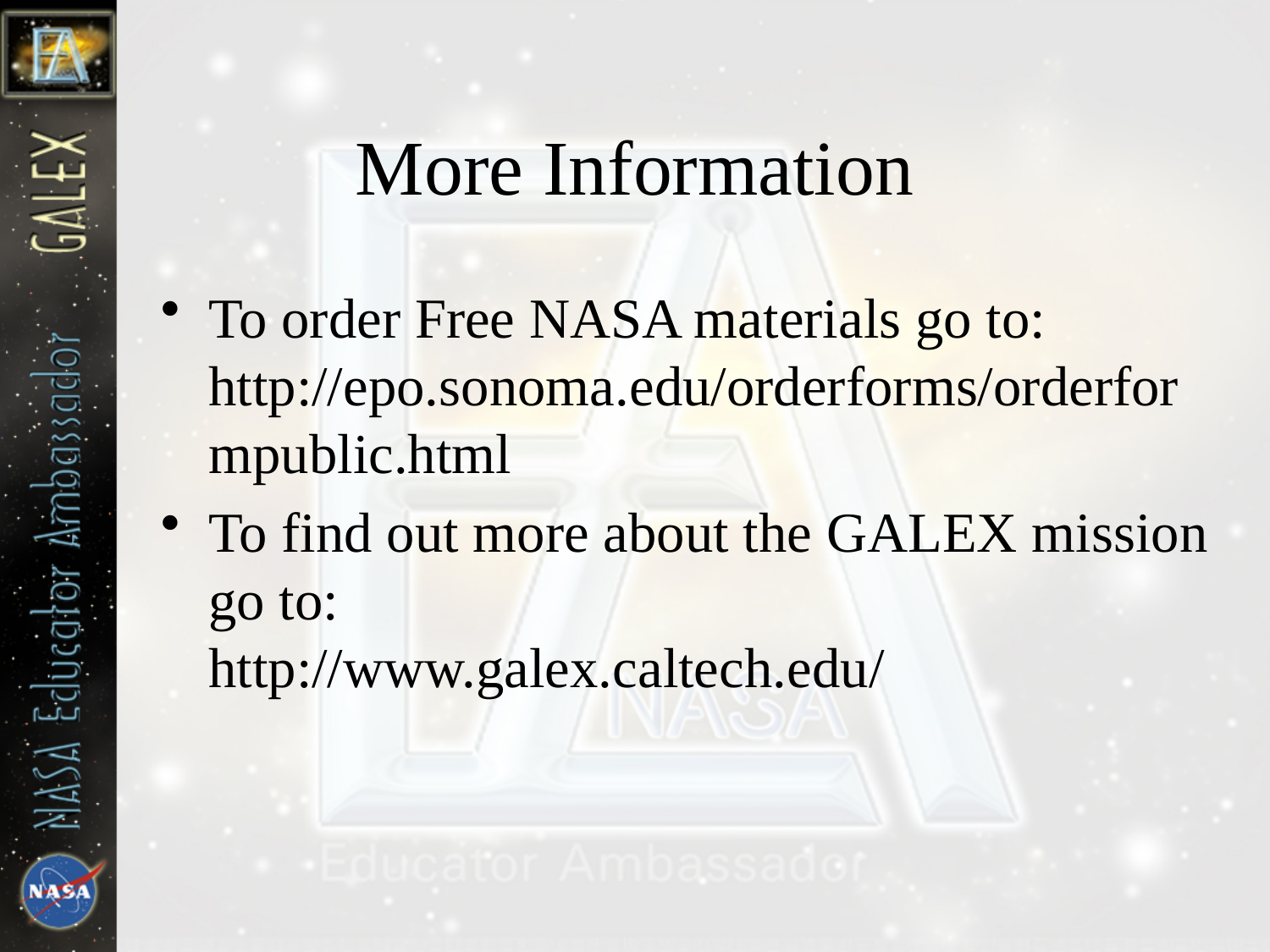

# More Information
To order Free NASA materials go to:
http://epo.sonoma.edu/orderforms/orderformpublic.html
To find out more about the GALEX mission go to:
http://www.galex.caltech.edu/